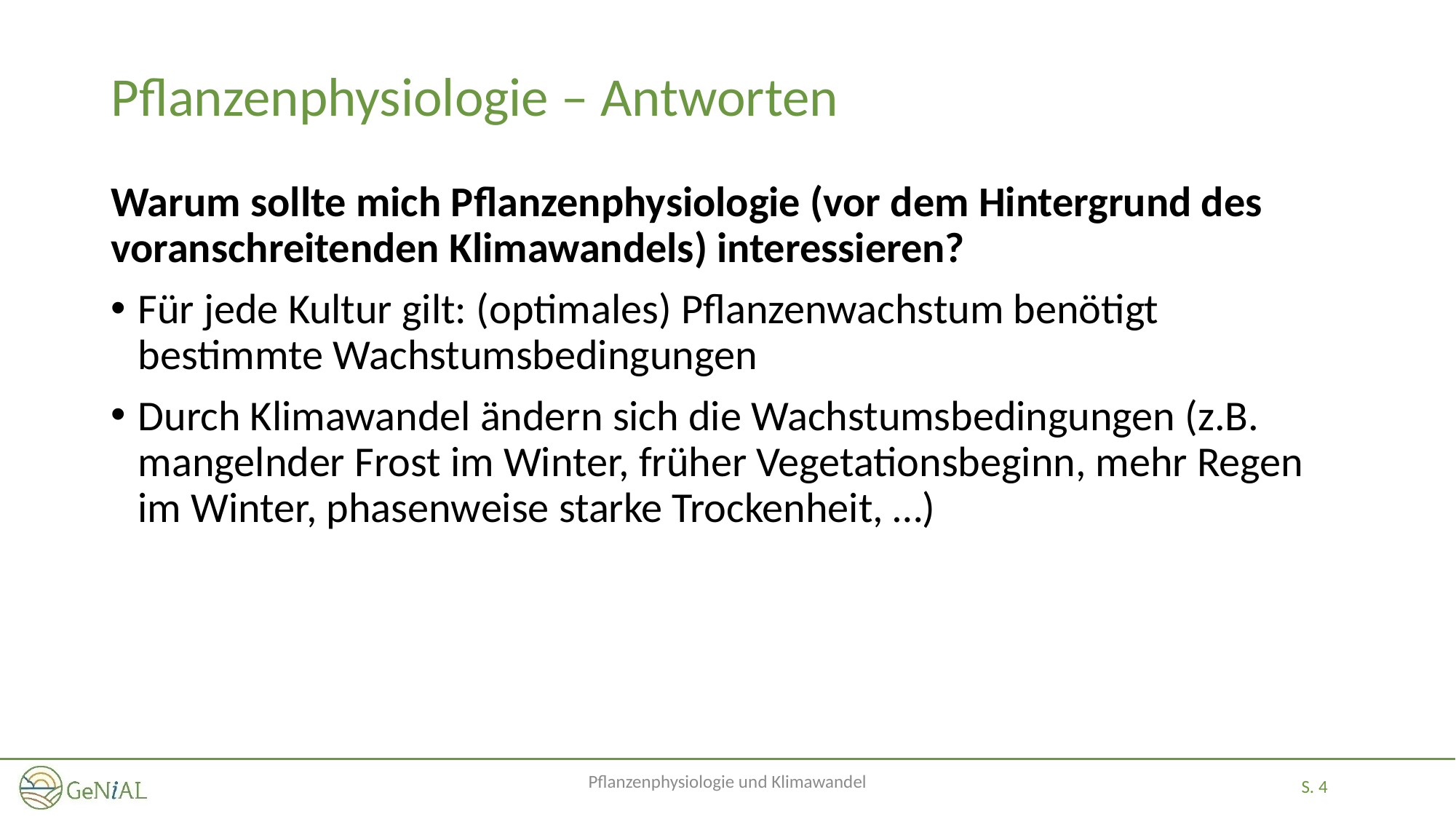

# Pflanzenphysiologie – Antworten
Warum sollte mich Pflanzenphysiologie (vor dem Hintergrund des voranschreitenden Klimawandels) interessieren?
Für jede Kultur gilt: (optimales) Pflanzenwachstum benötigt bestimmte Wachstumsbedingungen
Durch Klimawandel ändern sich die Wachstumsbedingungen (z.B. mangelnder Frost im Winter, früher Vegetationsbeginn, mehr Regen im Winter, phasenweise starke Trockenheit, …)

Pflanzenphysiologie und Klimawandel